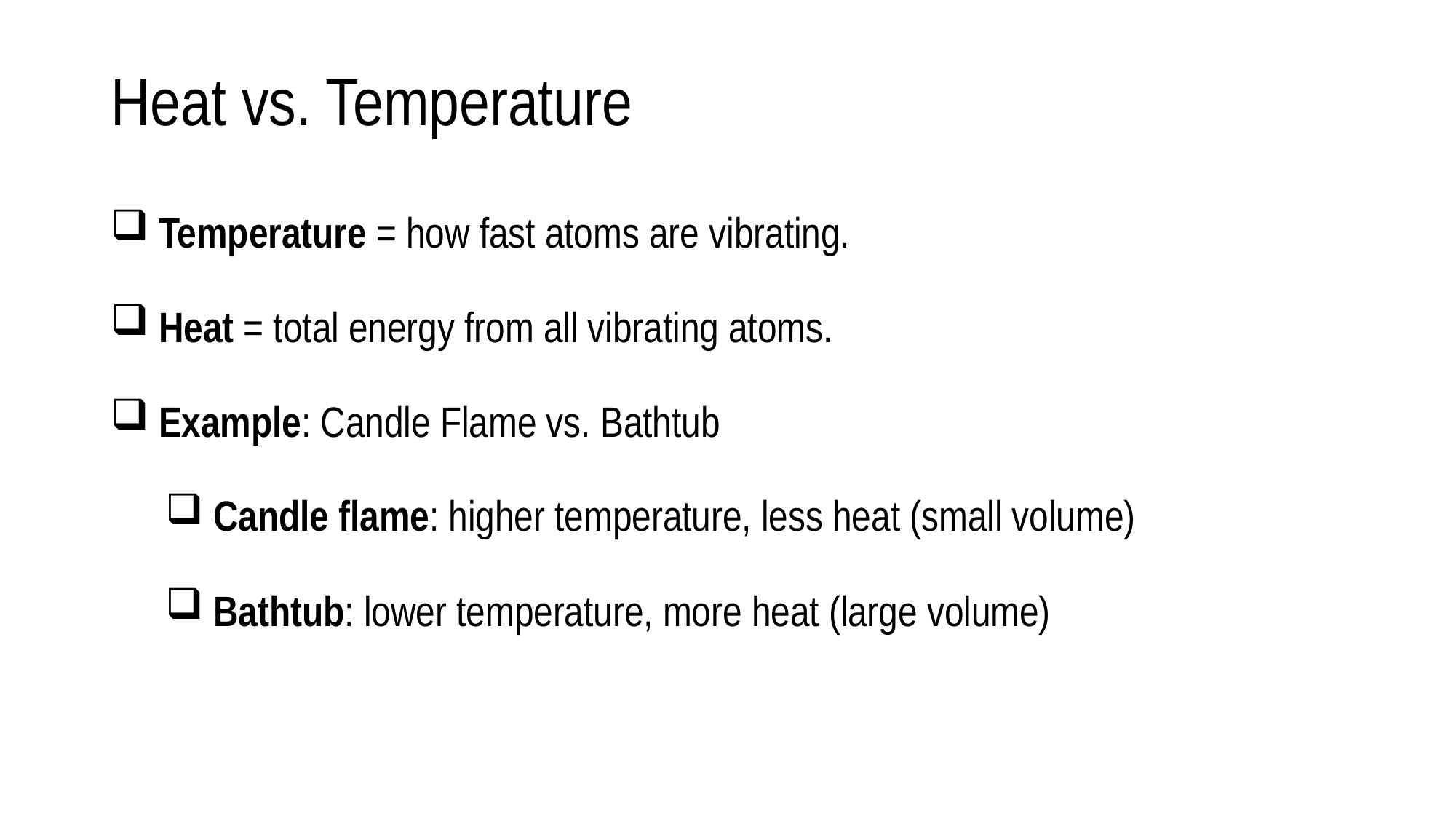

# Heat vs. Temperature
 Temperature = how fast atoms are vibrating.
 Heat = total energy from all vibrating atoms.
 Example: Candle Flame vs. Bathtub
 Candle flame: higher temperature, less heat (small volume)
 Bathtub: lower temperature, more heat (large volume)